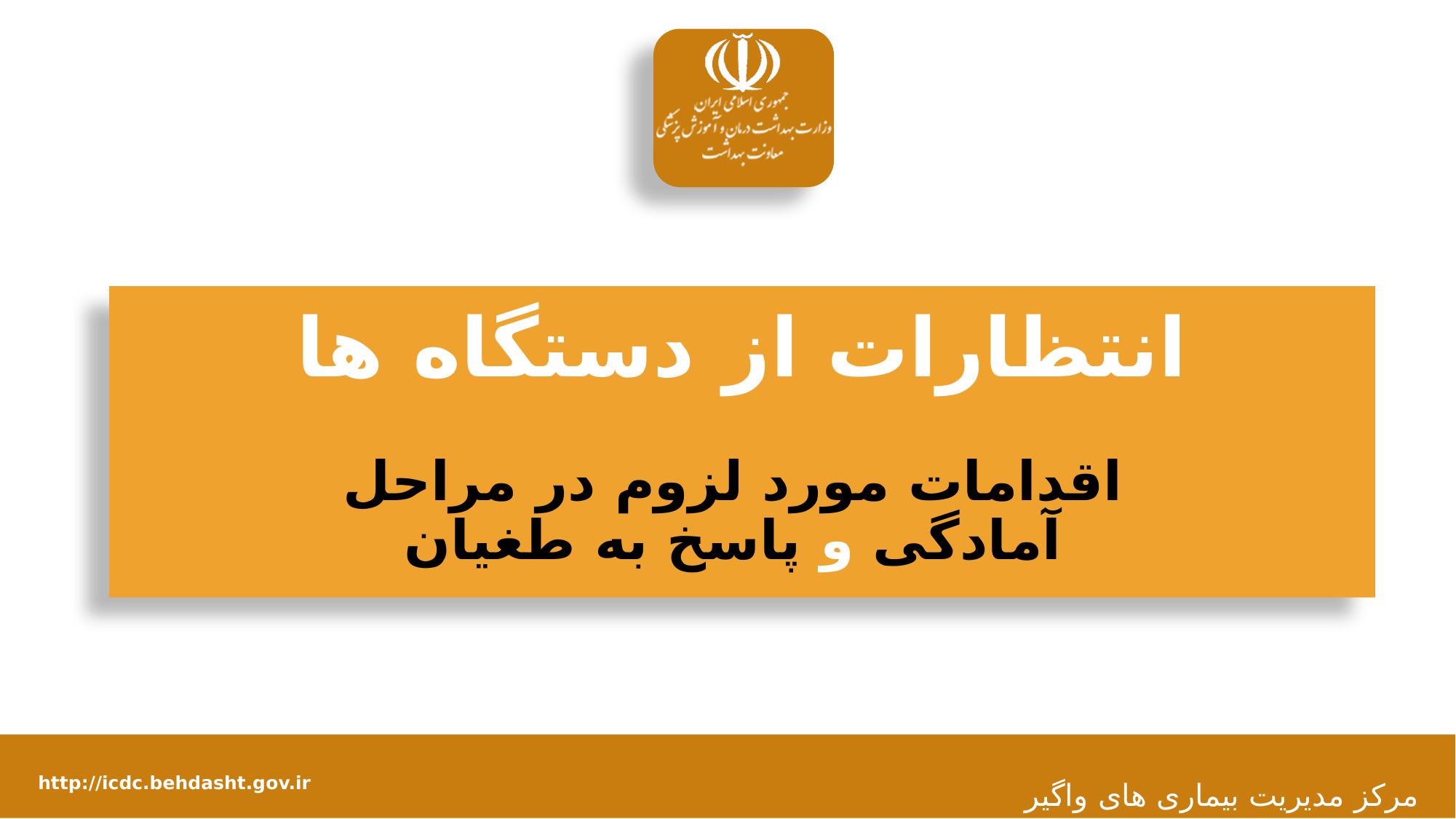

# انتظارات از دستگاه ها اقدامات مورد لزوم در مراحل آمادگی و پاسخ به طغیان